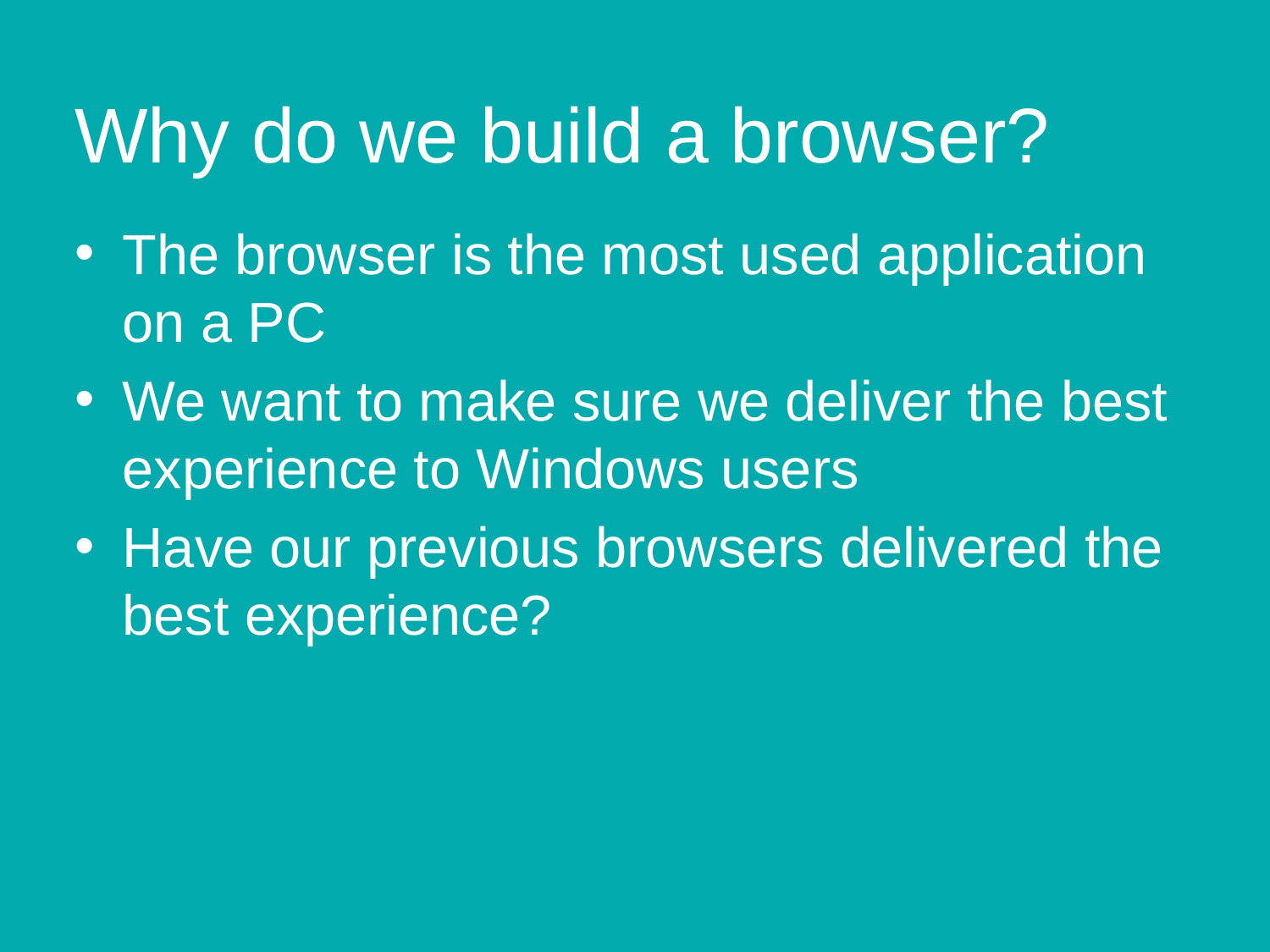

# Why do we build a browser?
The browser is the most used application on a PC
We want to make sure we deliver the best experience to Windows users
Have our previous browsers delivered the best experience?